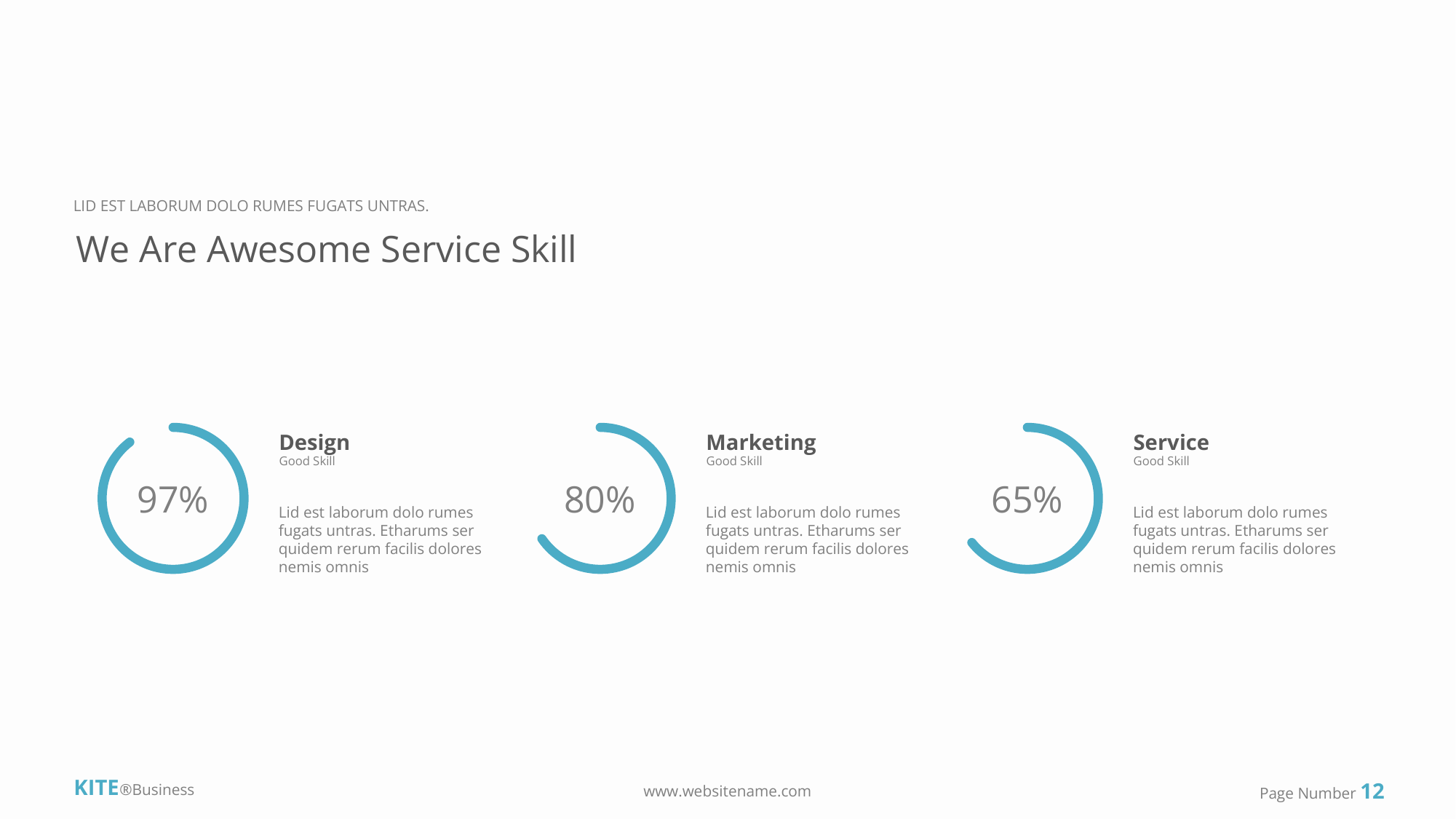

LID EST LABORUM DOLO RUMES FUGATS UNTRAS.
We Are Awesome Service Skill
Design
Marketing
Service

Good Skill
Good Skill
Good Skill
97%
80%
65%
Lid est laborum dolo rumes fugats untras. Etharums ser quidem rerum facilis dolores nemis omnis
Lid est laborum dolo rumes fugats untras. Etharums ser quidem rerum facilis dolores nemis omnis
Lid est laborum dolo rumes fugats untras. Etharums ser quidem rerum facilis dolores nemis omnis
KITE®Business
Page Number 12
www.websitename.com